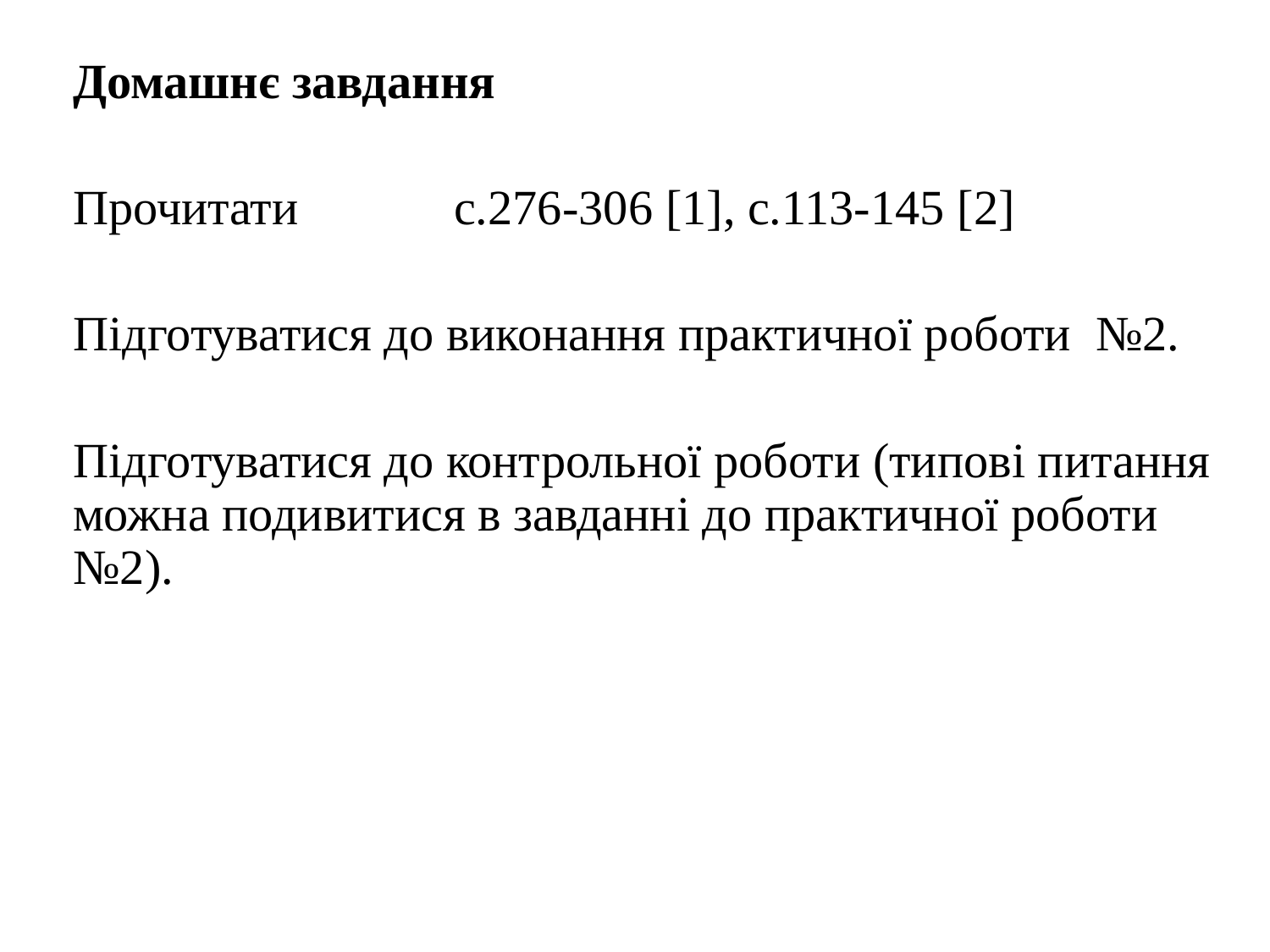

Домашнє завдання

	Прочитати 		c.276-306 [1], c.113-145 [2]

	Підготуватися до виконання практичної роботи  №2.

	Підготуватися до контрольної роботи (типові питання можна подивитися в завданні до практичної роботи №2).